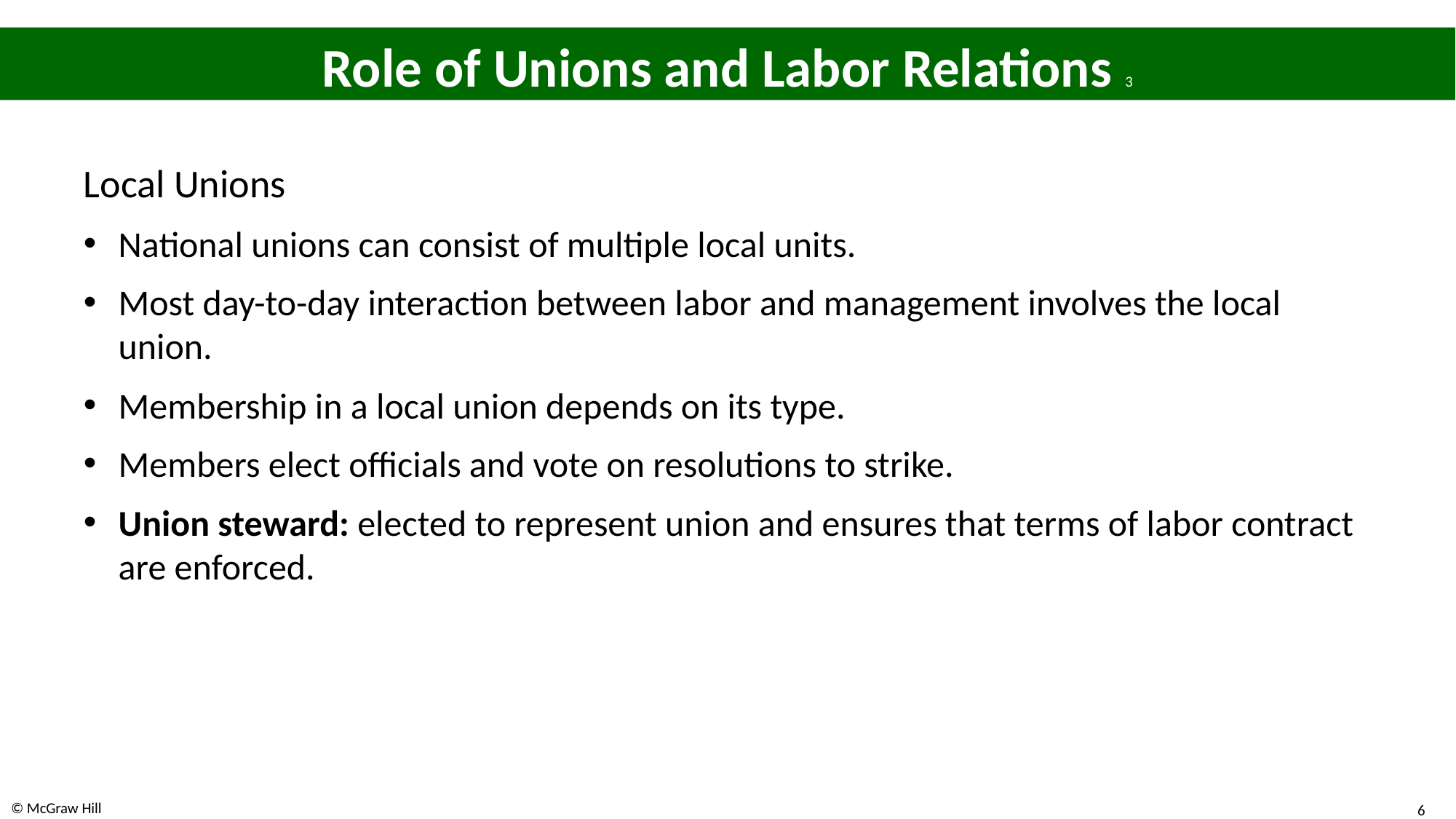

# Role of Unions and Labor Relations 3
Local Unions
National unions can consist of multiple local units.
Most day-to-day interaction between labor and management involves the local union.
Membership in a local union depends on its type.
Members elect officials and vote on resolutions to strike.
Union steward: elected to represent union and ensures that terms of labor contract are enforced.